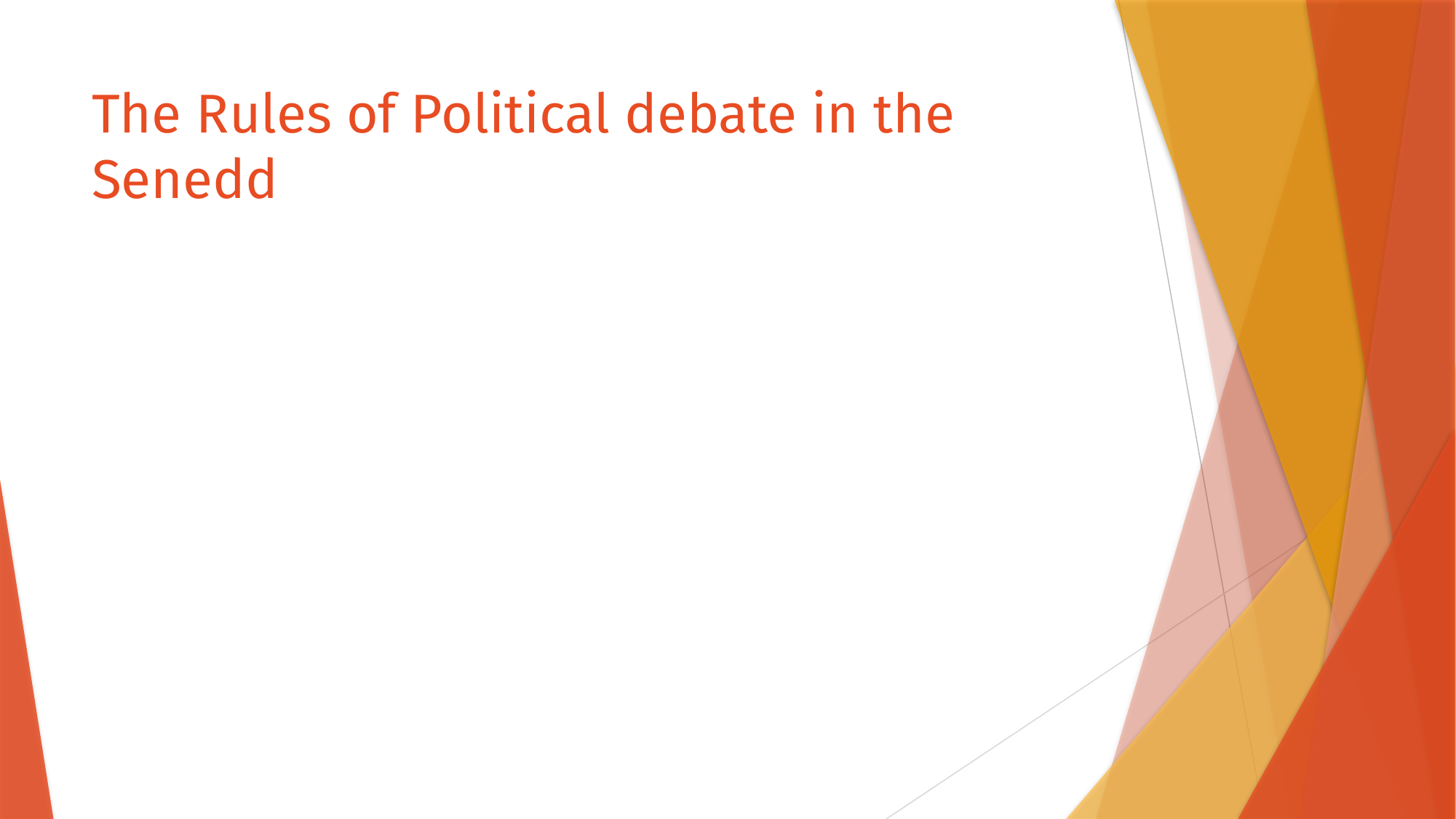

# The Rules of Political debate in the Senedd